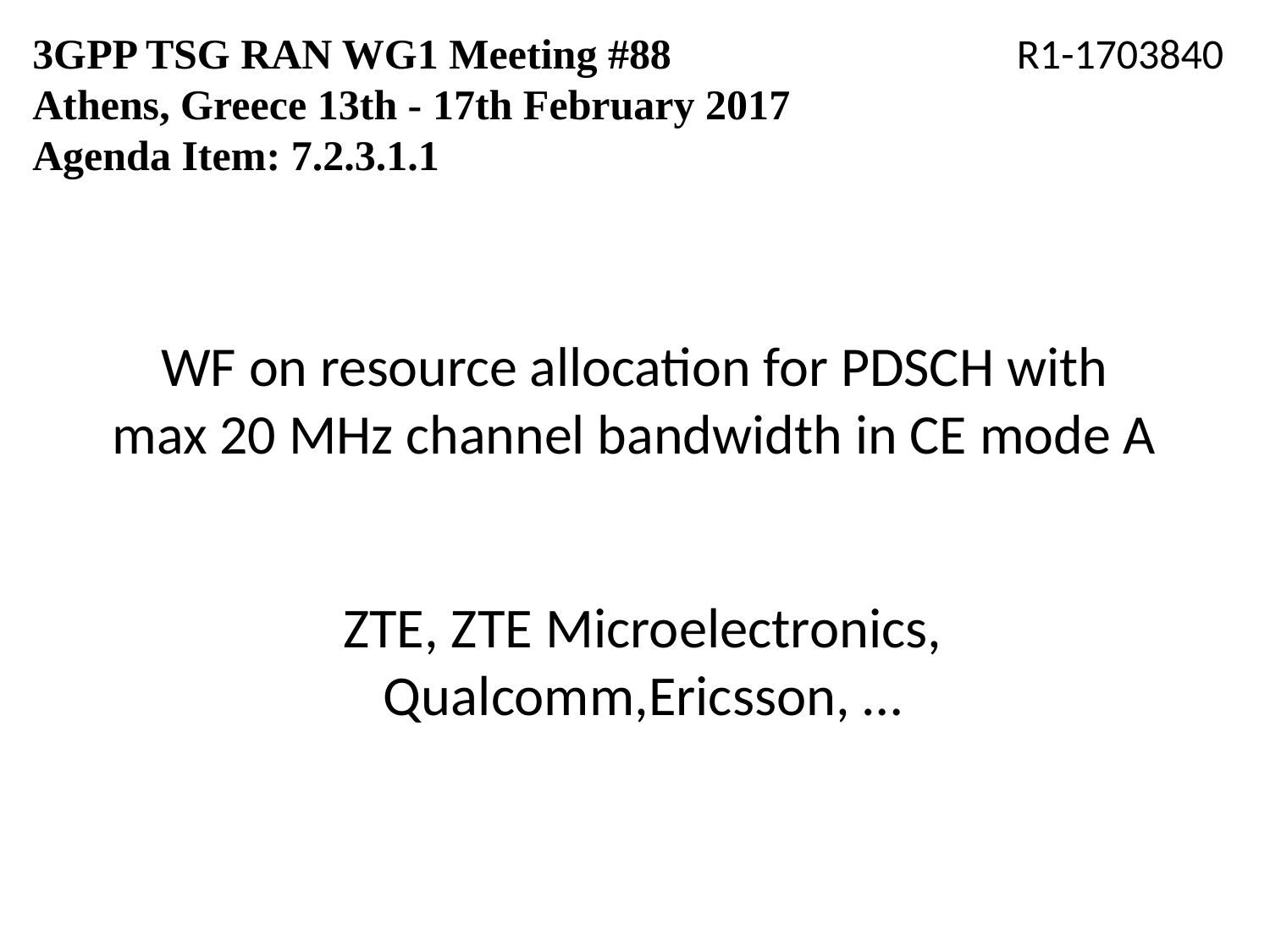

3GPP TSG RAN WG1 Meeting #88		         R1-1703840
Athens, Greece 13th - 17th February 2017
Agenda Item: 7.2.3.1.1

# WF on resource allocation for PDSCH with max 20 MHz channel bandwidth in CE mode A
ZTE, ZTE Microelectronics, Qualcomm,Ericsson, …